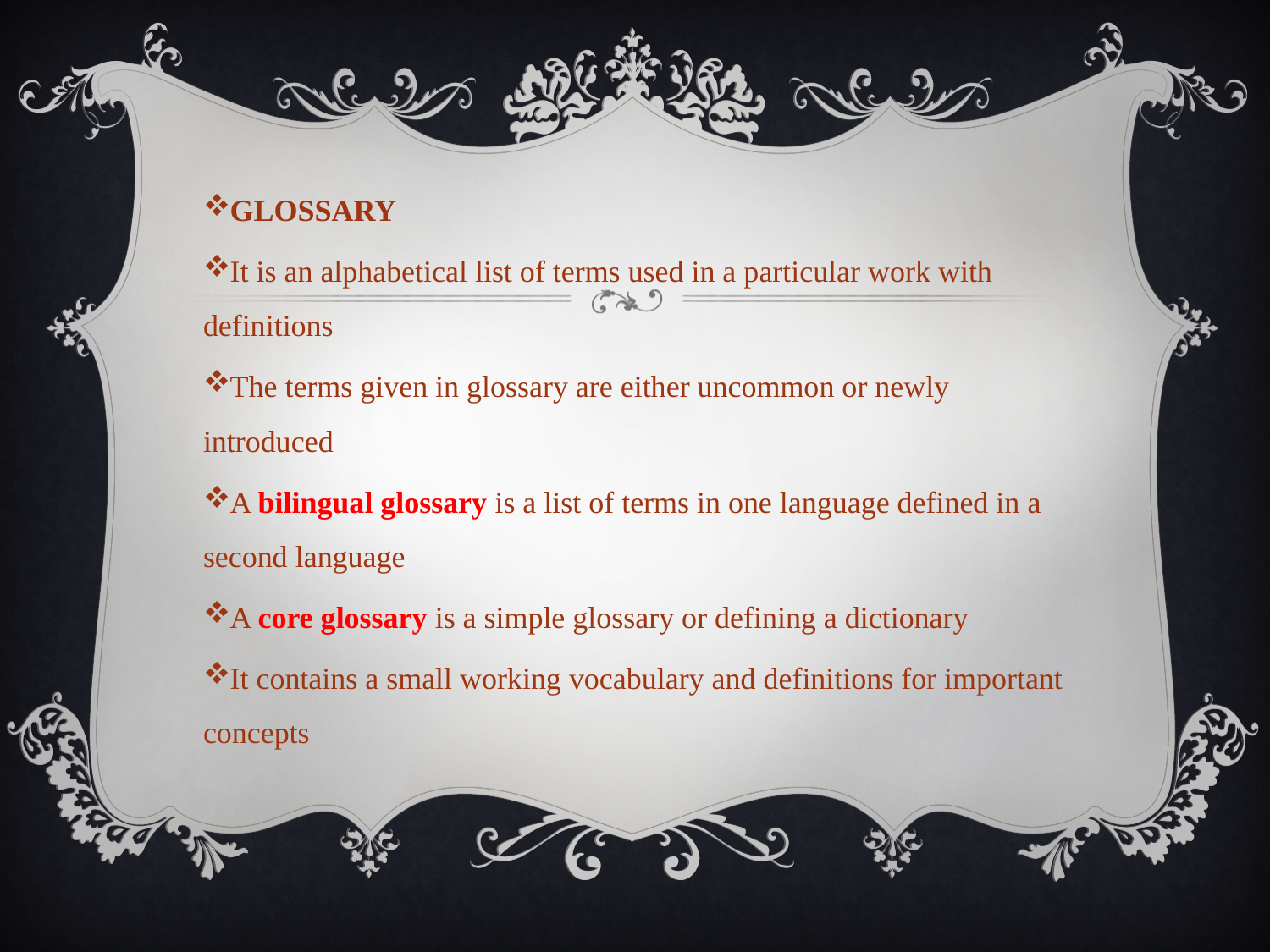

GLOSSARY
It is an alphabetical list of terms used in a particular work with definitions
The terms given in glossary are either uncommon or newly introduced
A bilingual glossary is a list of terms in one language defined in a second language
A core glossary is a simple glossary or defining a dictionary
It contains a small working vocabulary and definitions for important concepts